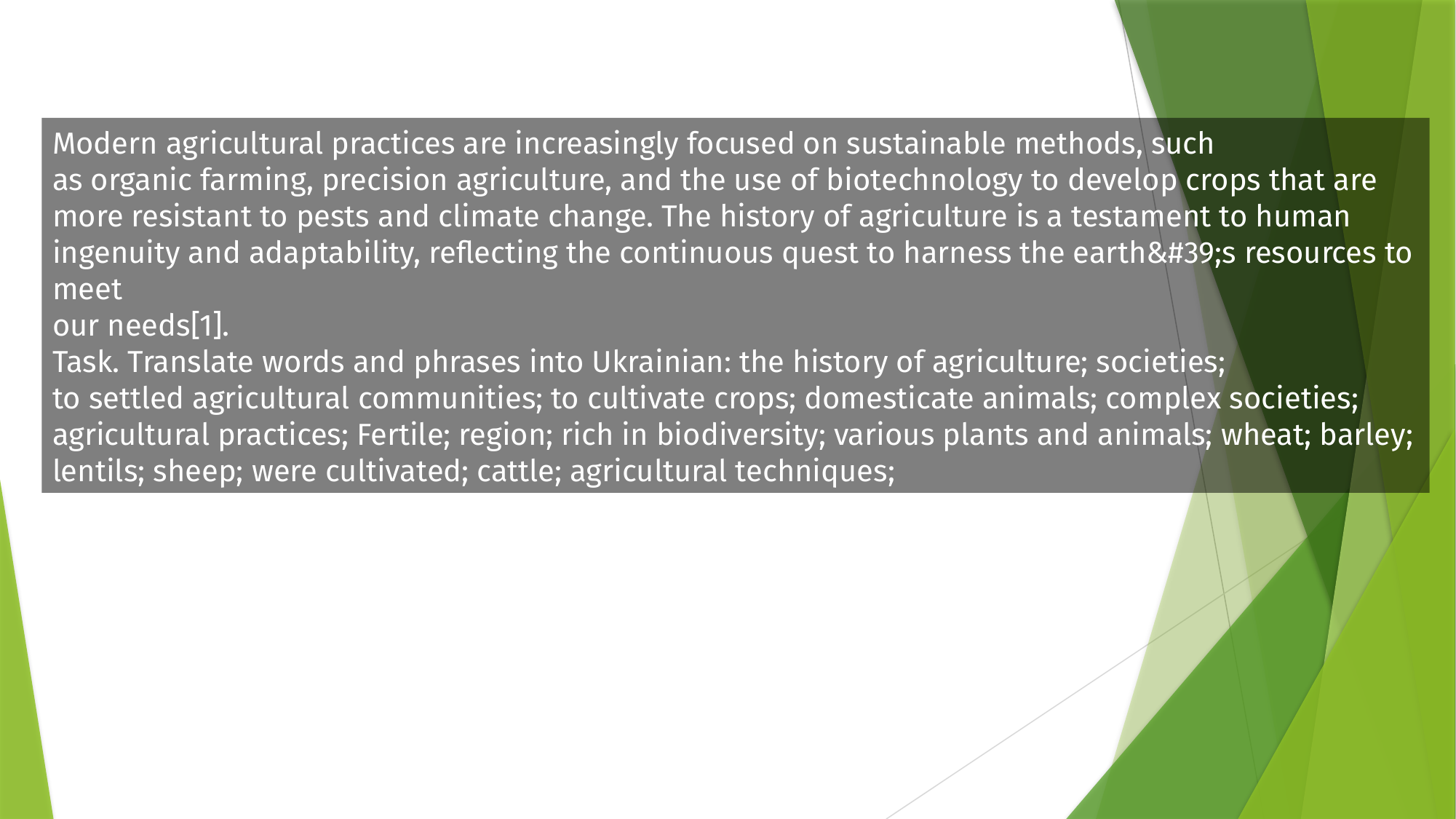

Modern agricultural practices are increasingly focused on sustainable methods, such
as organic farming, precision agriculture, and the use of biotechnology to develop crops that are
more resistant to pests and climate change. The history of agriculture is a testament to human
ingenuity and adaptability, reflecting the continuous quest to harness the earth&#39;s resources to meet
our needs[1].
Task. Translate words and phrases into Ukrainian: the history of agriculture; societies;
to settled agricultural communities; to cultivate crops; domesticate animals; complex societies;
agricultural practices; Fertile; region; rich in biodiversity; various plants and animals; wheat; barley;
lentils; sheep; were cultivated; cattle; agricultural techniques;